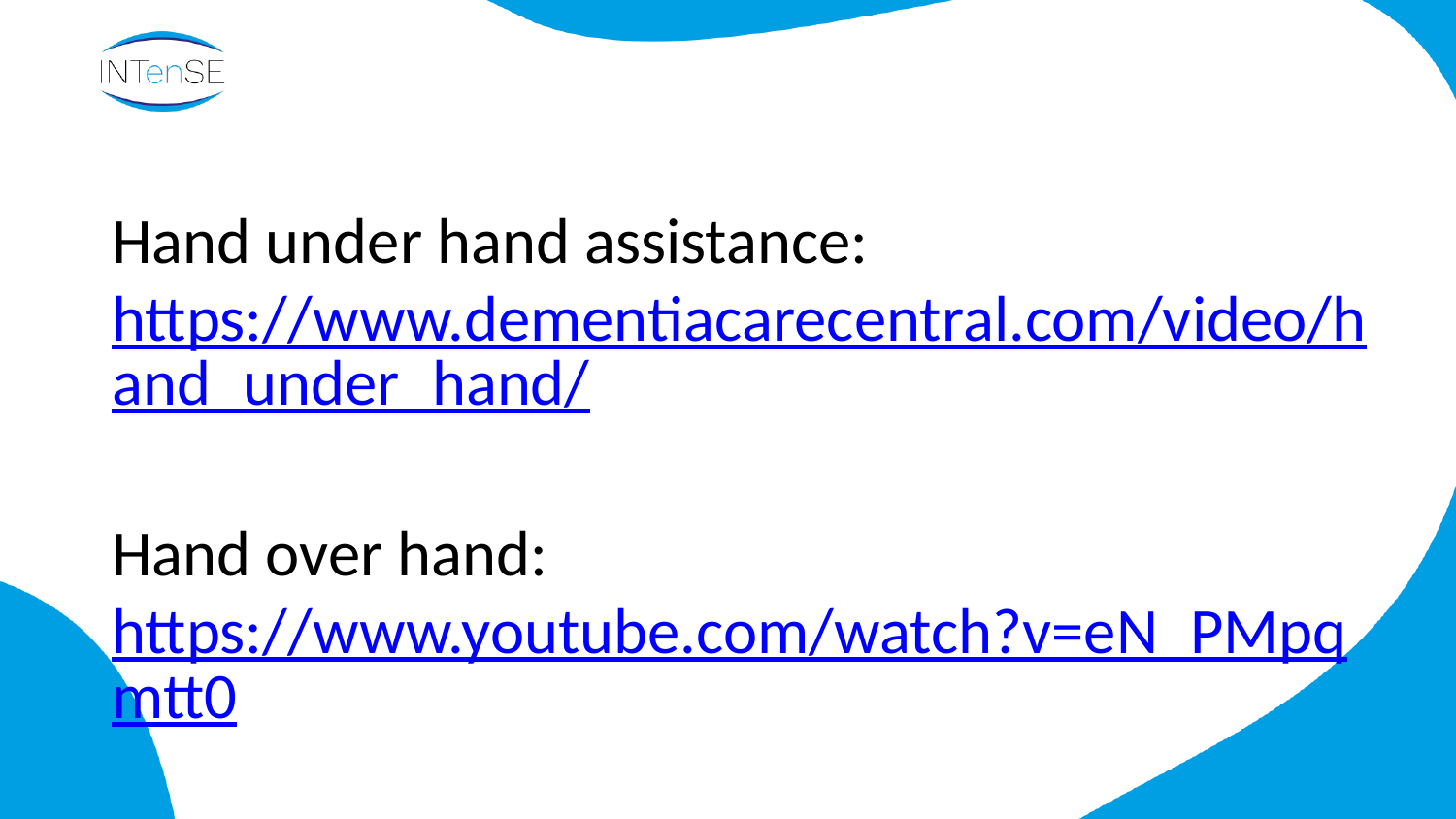

#
Hand under hand assistance: https://www.dementiacarecentral.com/video/hand_under_hand/

Hand over hand: https://www.youtube.com/watch?v=eN_PMpqmtt0